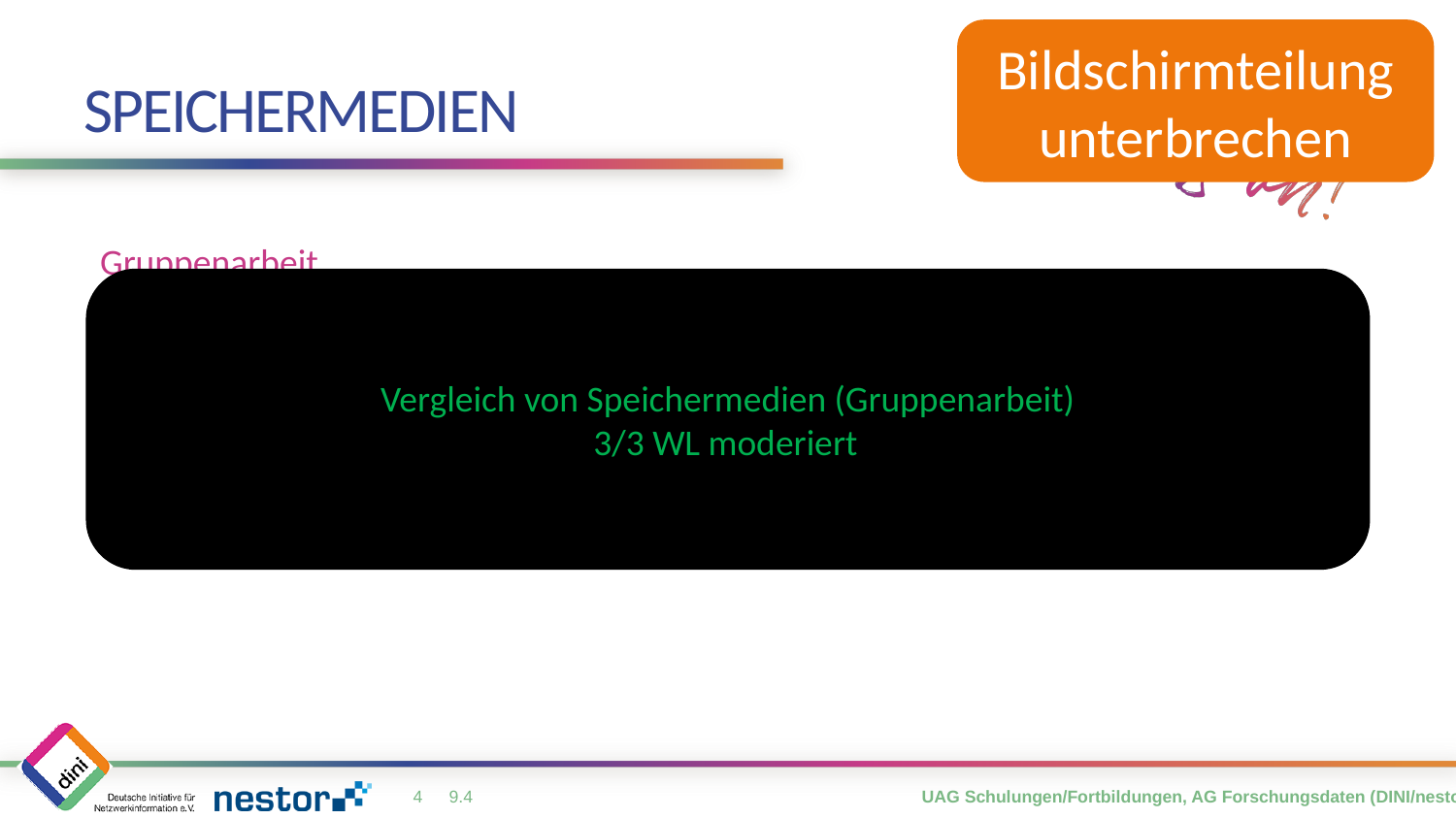

Bildschirmteilung unterbrechen
# Speichermedien
Gruppenarbeit
Vergleich von Speichermedien (Gruppenarbeit)
3/3 WL moderiert
Bewertet die verschiedenen Speichermedien.
4
9.4